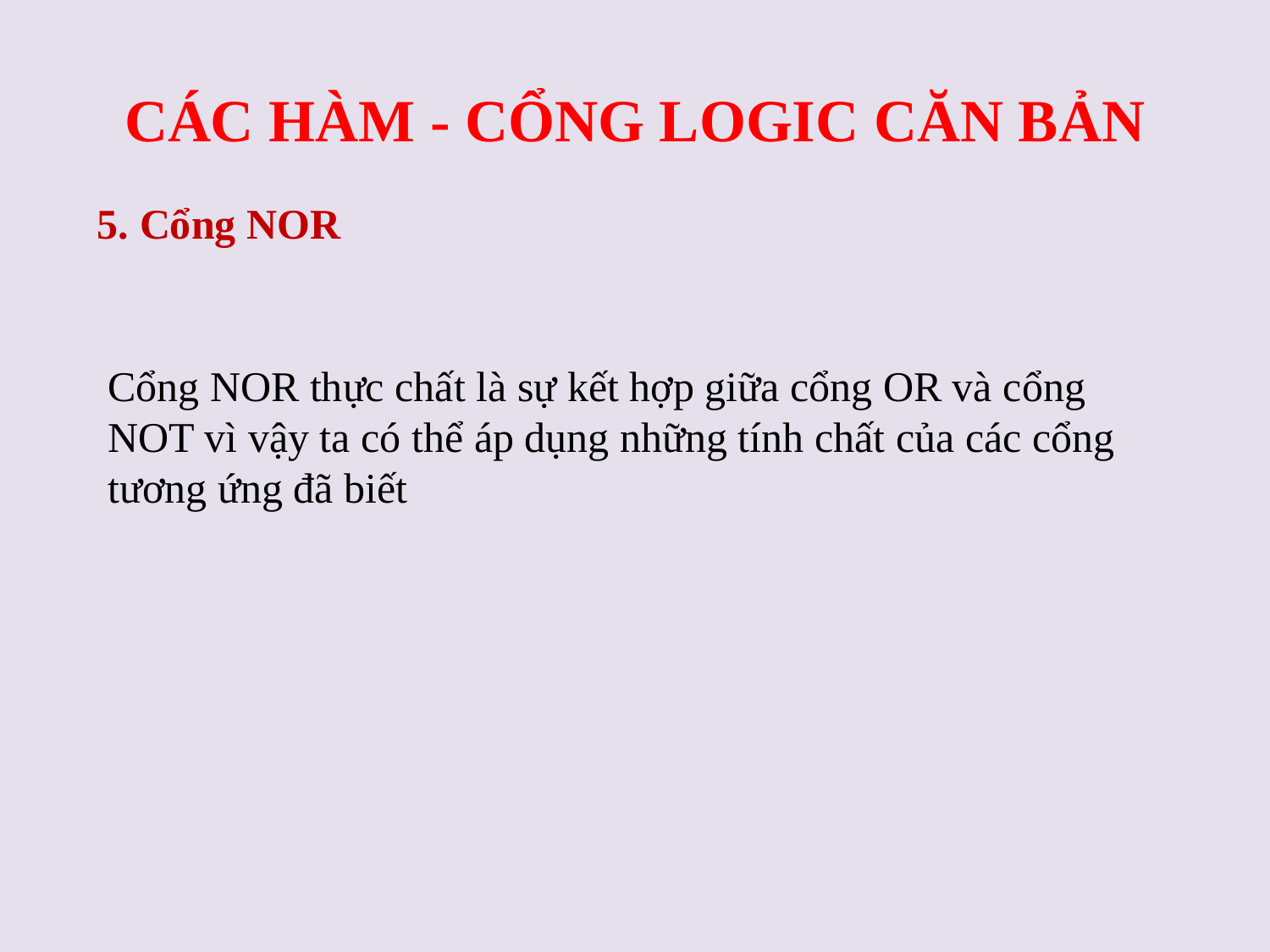

# CÁC HÀM - CỔNG LOGIC CĂN BẢN
5. Cổng NOR

Cổng NOR thực chất là sự kết hợp giữa cổng OR và cổng NOT vì vậy ta có thể áp dụng những tính chất của các cổng tương ứng đã biết